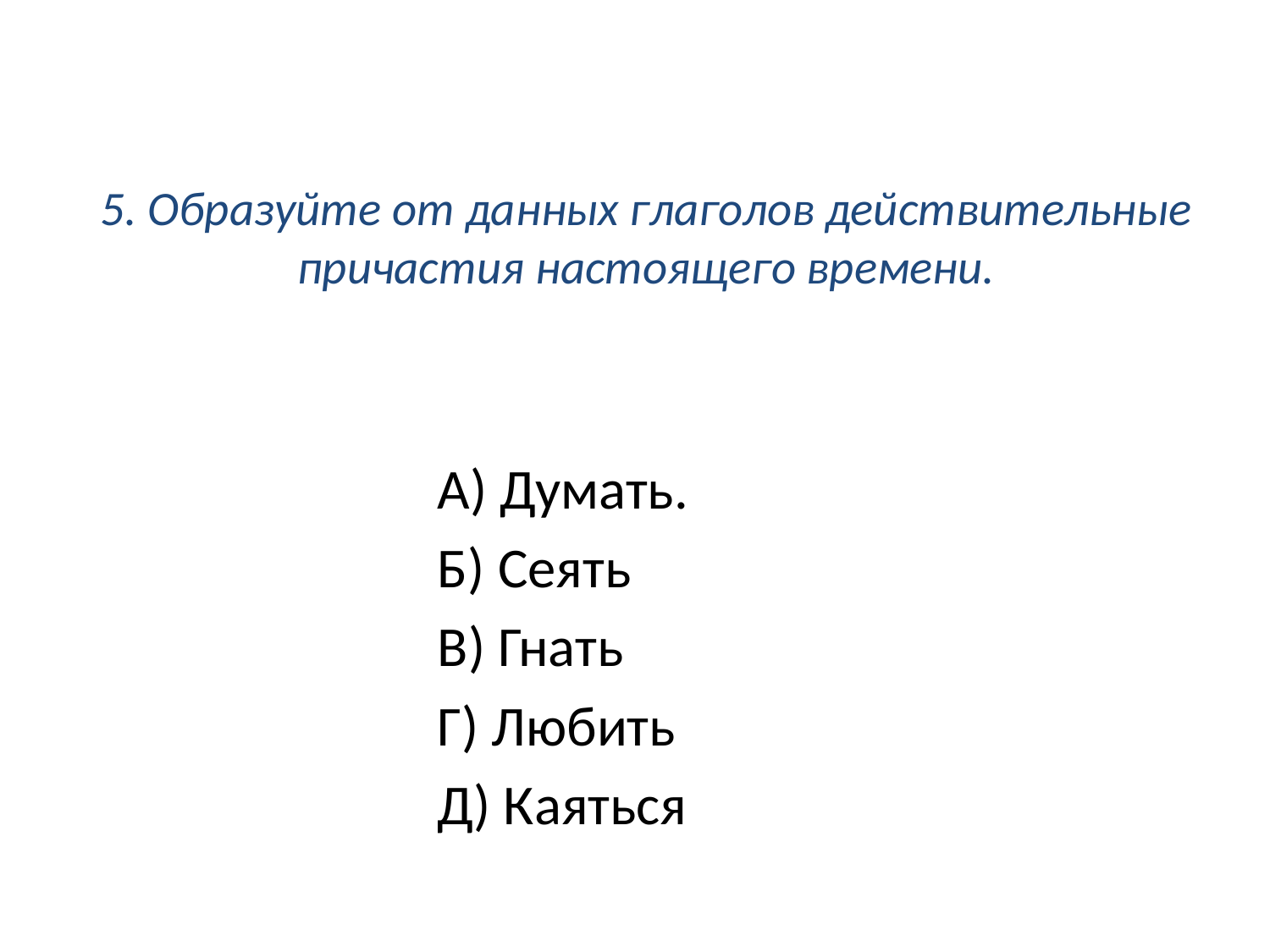

# 5. Образуйте от данных глаголов действительные причастия настоящего времени.
А) Думать.
Б) Сеять
В) Гнать
Г) Любить
Д) Каяться